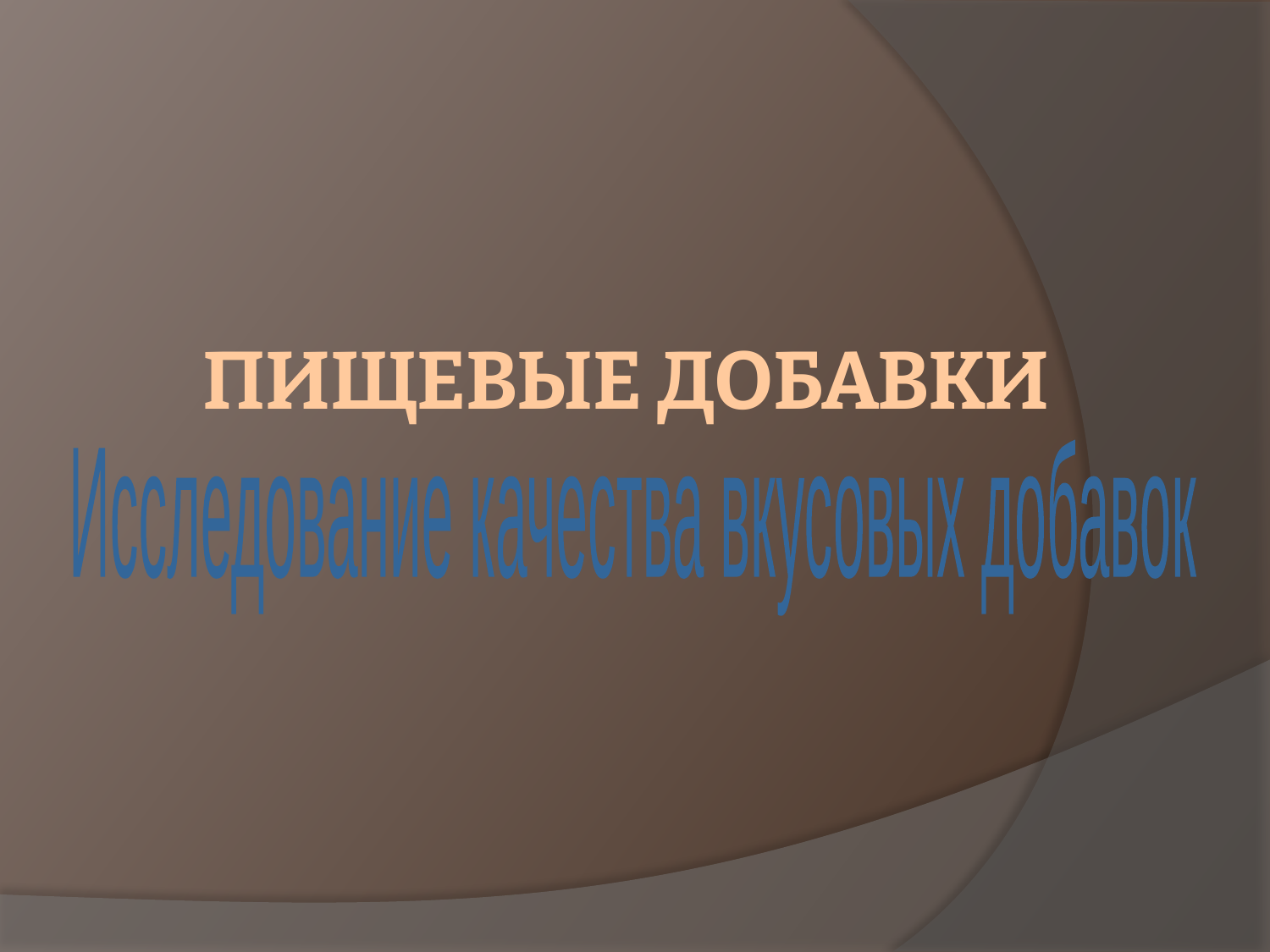

# ПИЩЕВЫЕ ДОБАВКИ
Исследование качества вкусовых добавок